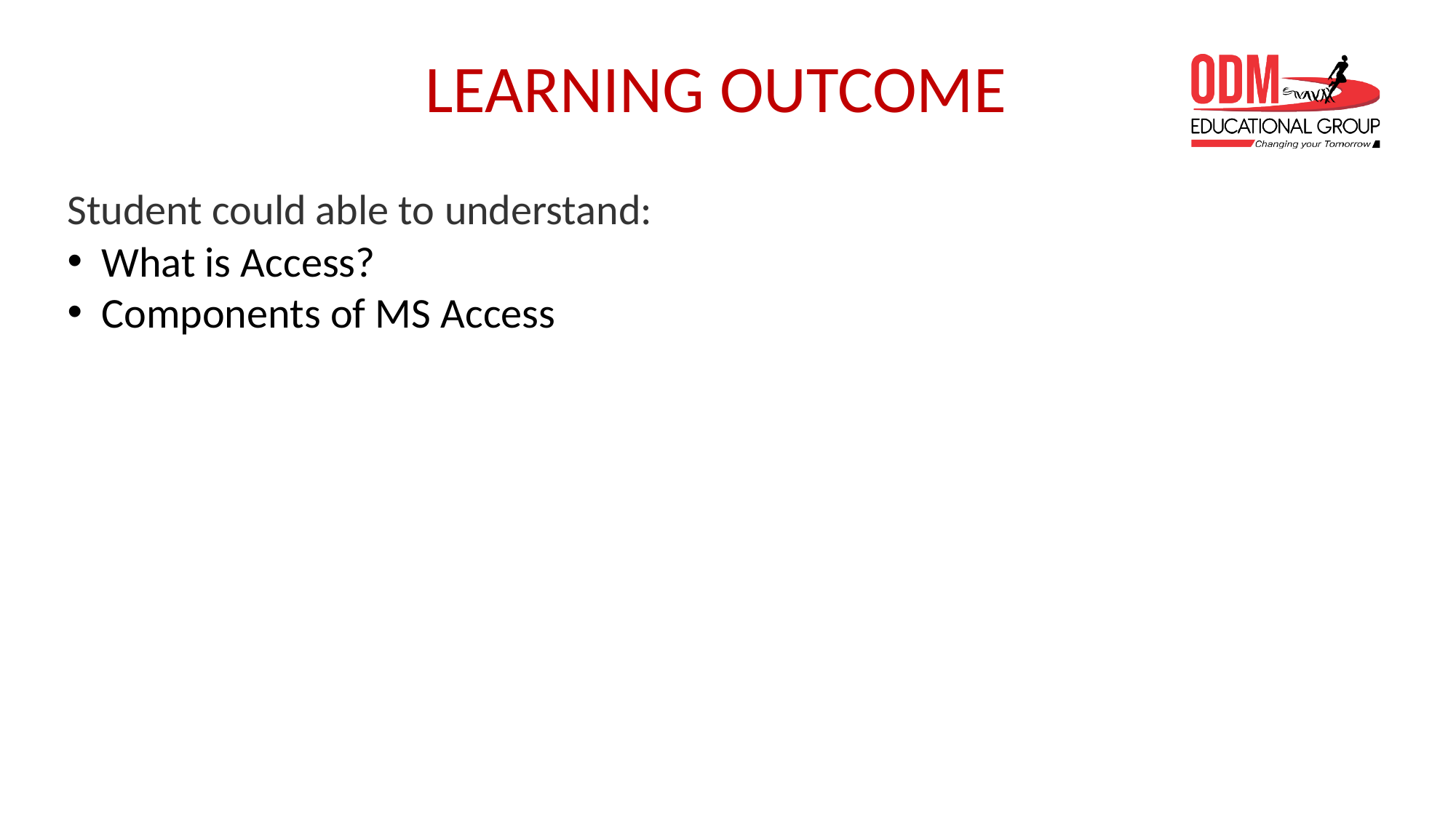

# LEARNING OUTCOME

Student could able to understand:
What is Access?
Components of MS Access